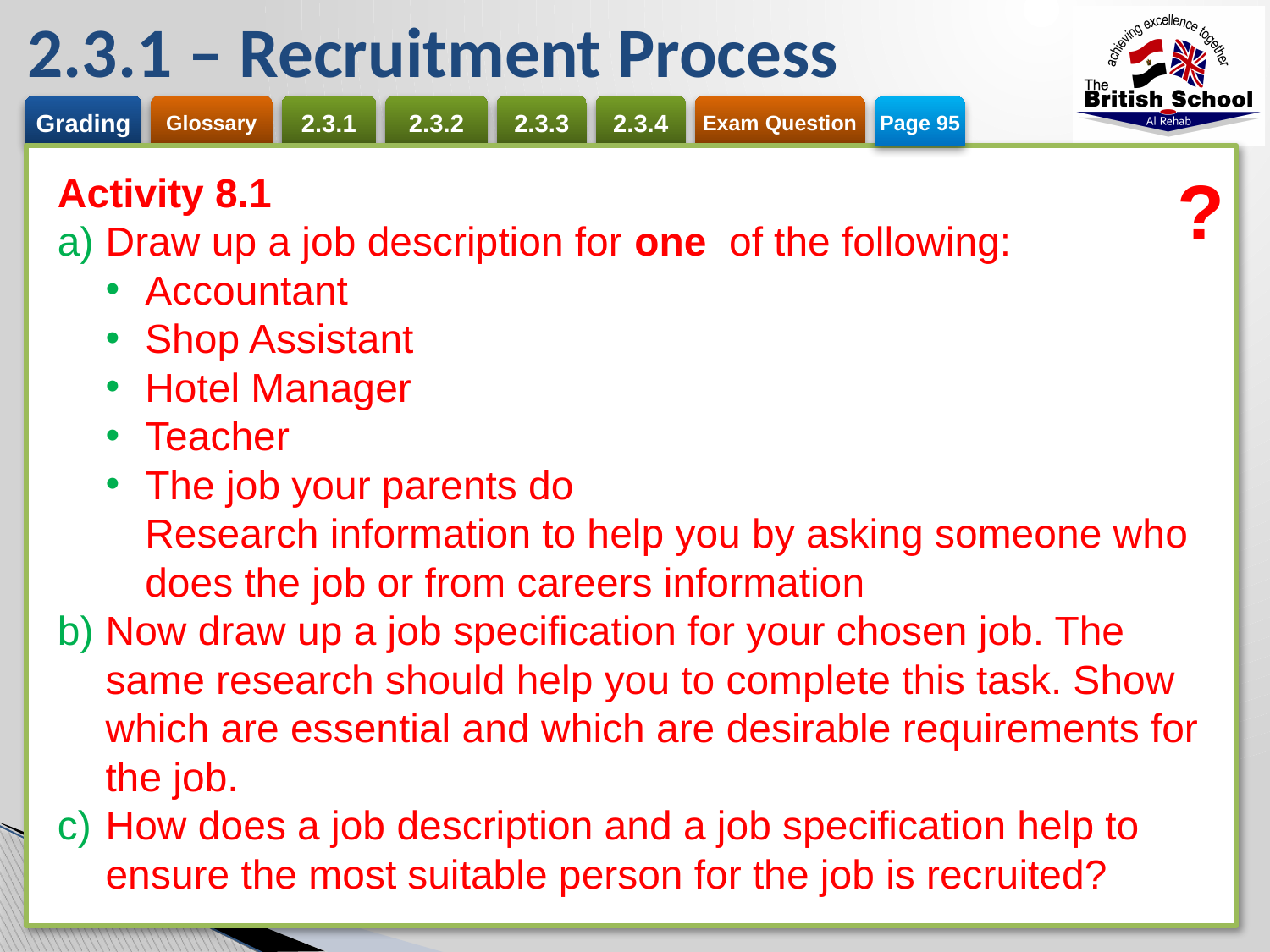

# 2.3.1 – Recruitment Process
Page 95
?
Activity 8.1
Draw up a job description for one  of the following:
Accountant
Shop Assistant
Hotel Manager
Teacher
The job your parents do
Research information to help you by asking someone who does the job or from careers information
Now draw up a job specification for your chosen job. The same research should help you to complete this task. Show which are essential and which are desirable requirements for the job.
How does a job description and a job specification help to ensure the most suitable person for the job is recruited?